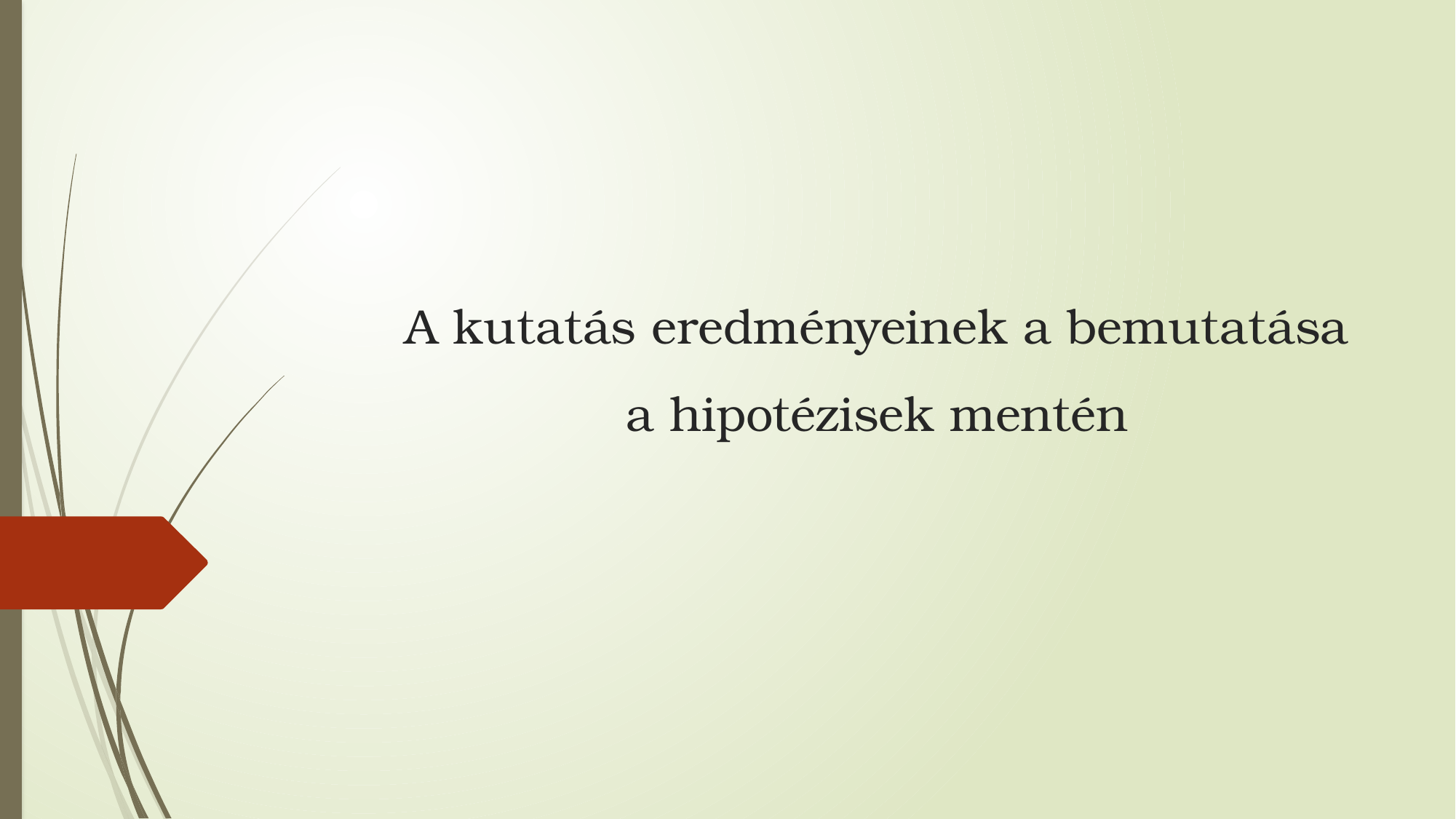

# A kutatás eredményeinek a bemutatása a hipotézisek mentén